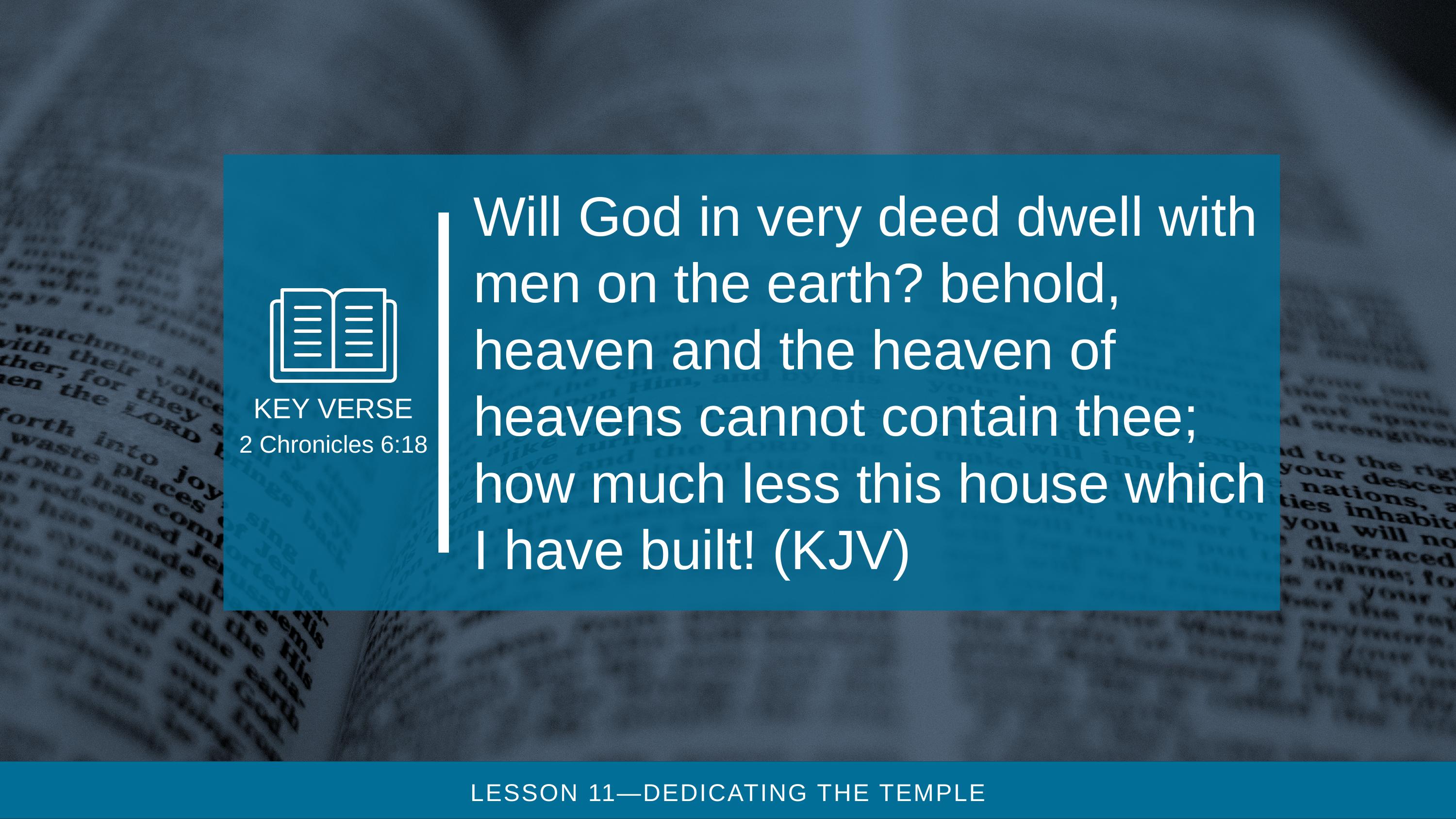

Will God in very deed dwell with men on the earth? behold, heaven and the heaven of heavens cannot contain thee; how much less this house which I have built! (KJV)